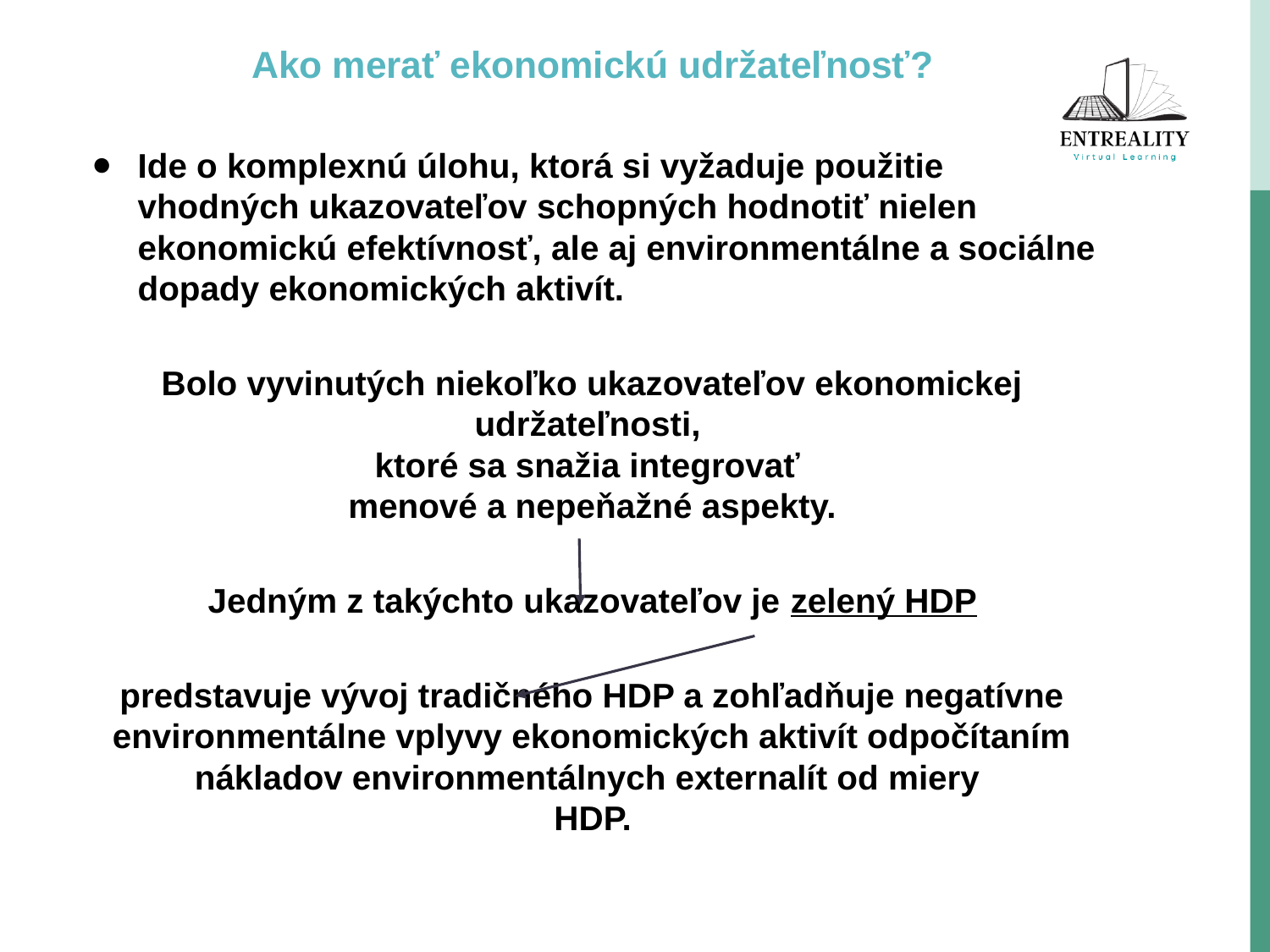

Ako merať ekonomickú udržateľnosť?

Ide o komplexnú úlohu, ktorá si vyžaduje použitie vhodných ukazovateľov schopných hodnotiť nielen ekonomickú efektívnosť, ale aj environmentálne a sociálne dopady ekonomických aktivít.

Bolo vyvinutých niekoľko ukazovateľov ekonomickej udržateľnosti,
ktoré sa snažia integrovať
menové a nepeňažné aspekty.

Jedným z takýchto ukazovateľov je zelený HDP

predstavuje vývoj tradičného HDP a zohľadňuje negatívne environmentálne vplyvy ekonomických aktivít odpočítaním nákladov environmentálnych externalít od miery
HDP.